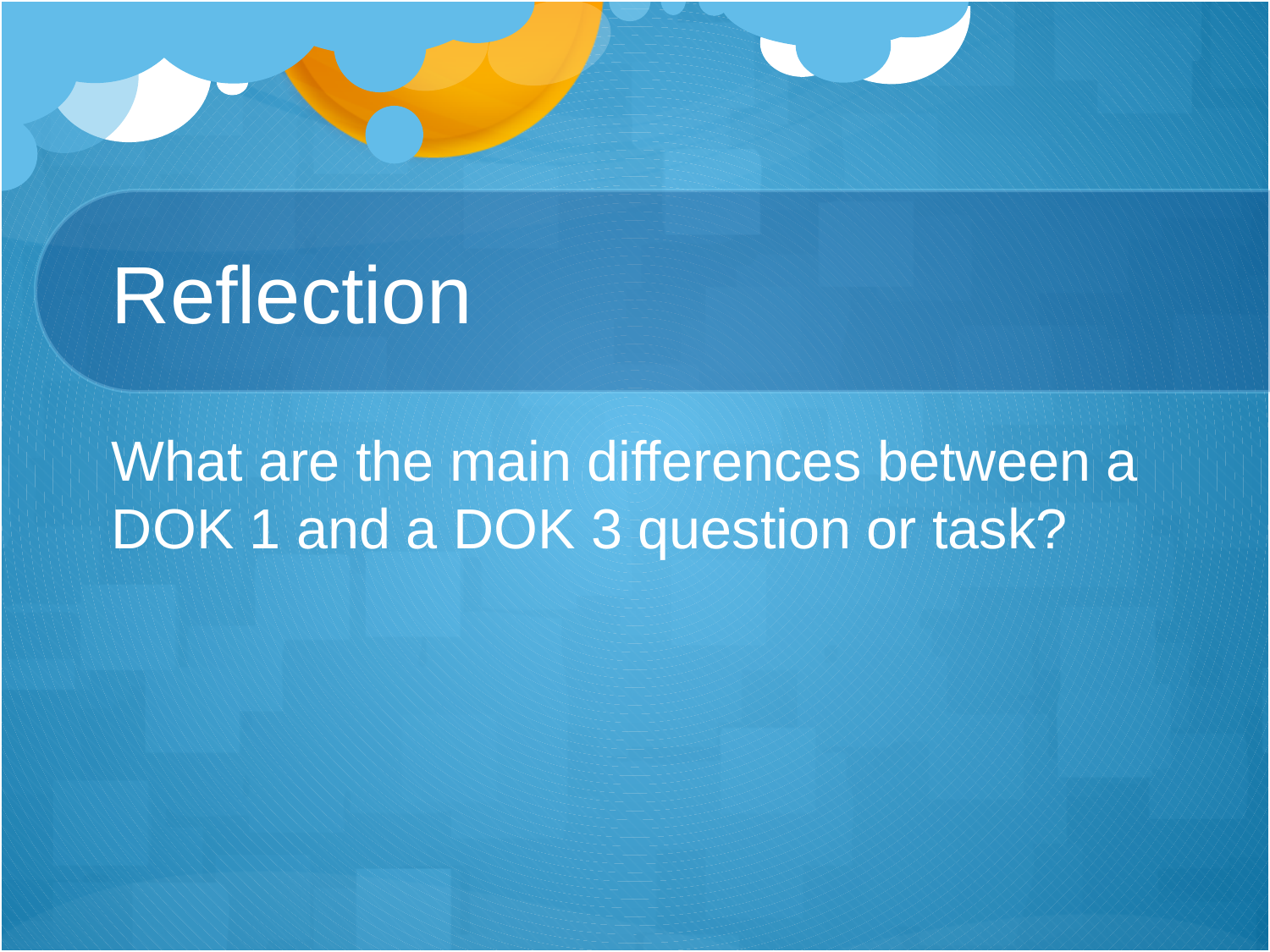

# Reflection
What are the main differences between a DOK 1 and a DOK 3 question or task?